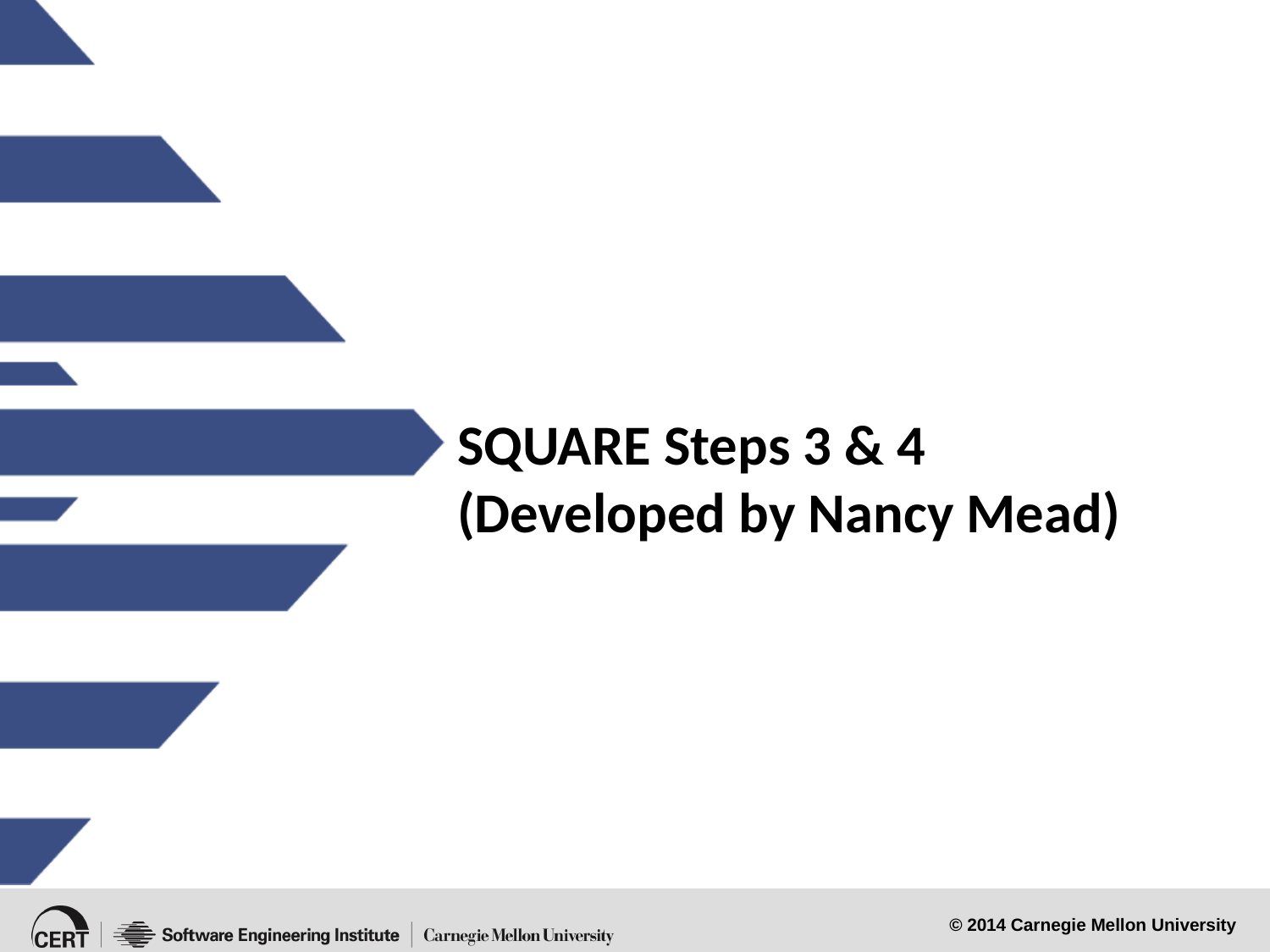

# SQUARE Steps 3 & 4 (Developed by Nancy Mead)